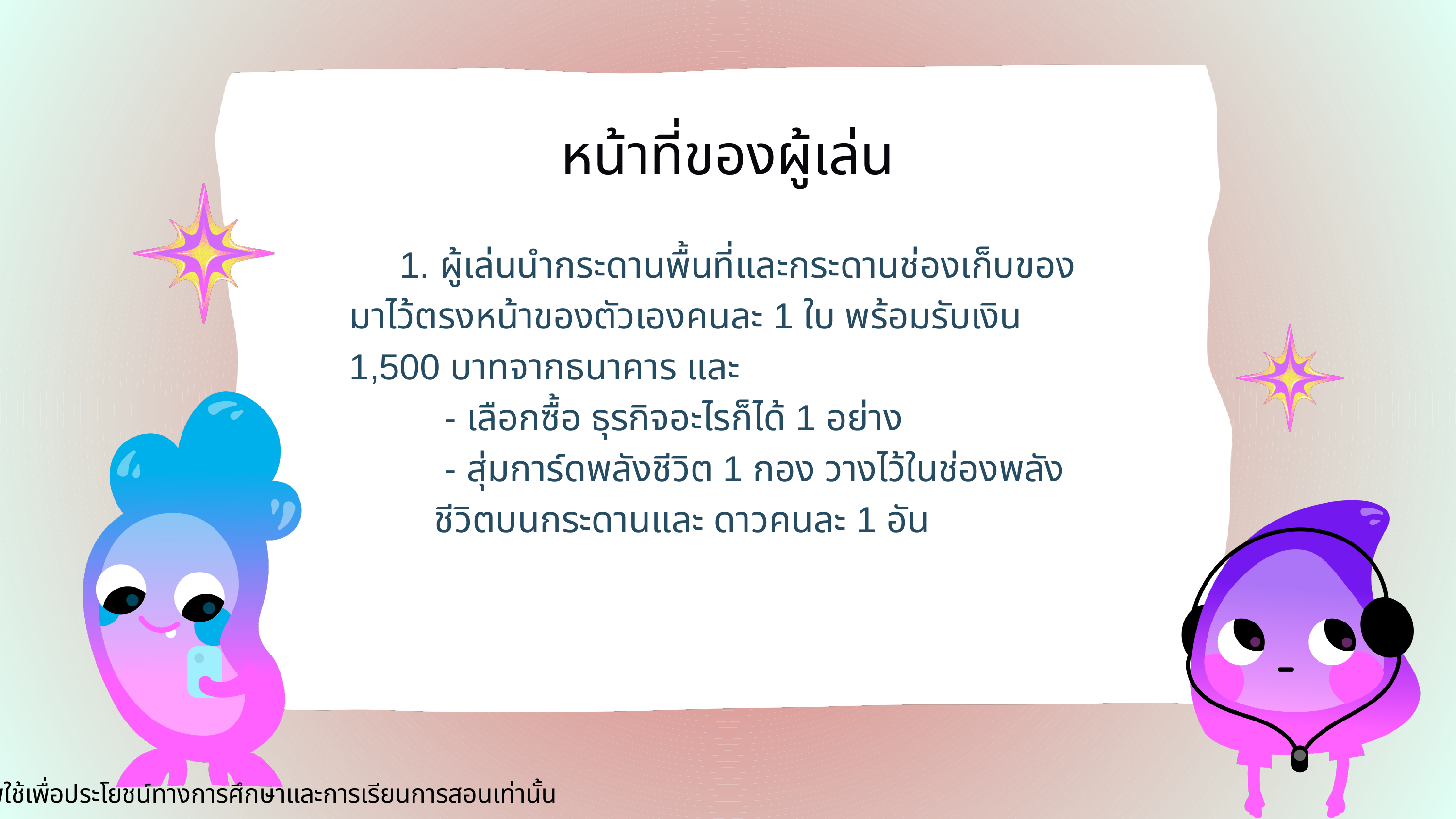

หน้าที่ของผู้เล่น

     1. ผู้เล่นนำกระดานพื้นที่และกระดานช่องเก็บของมาไว้ตรงหน้าของตัวเองคนละ 1 ใบ พร้อมรับเงิน 1,500 บาทจากธนาคาร และ
 - เลือกซื้อ ธุรกิจอะไรก็ได้ 1 อย่าง
 - สุ่มการ์ดพลังชีวิต 1 กอง วางไว้ในช่องพลังชีวิตบนกระดานและ ดาวคนละ 1 อัน

ภาพใช้เพื่อประโยชน์ทางการศึกษาและการเรียนการสอนเท่านั้น